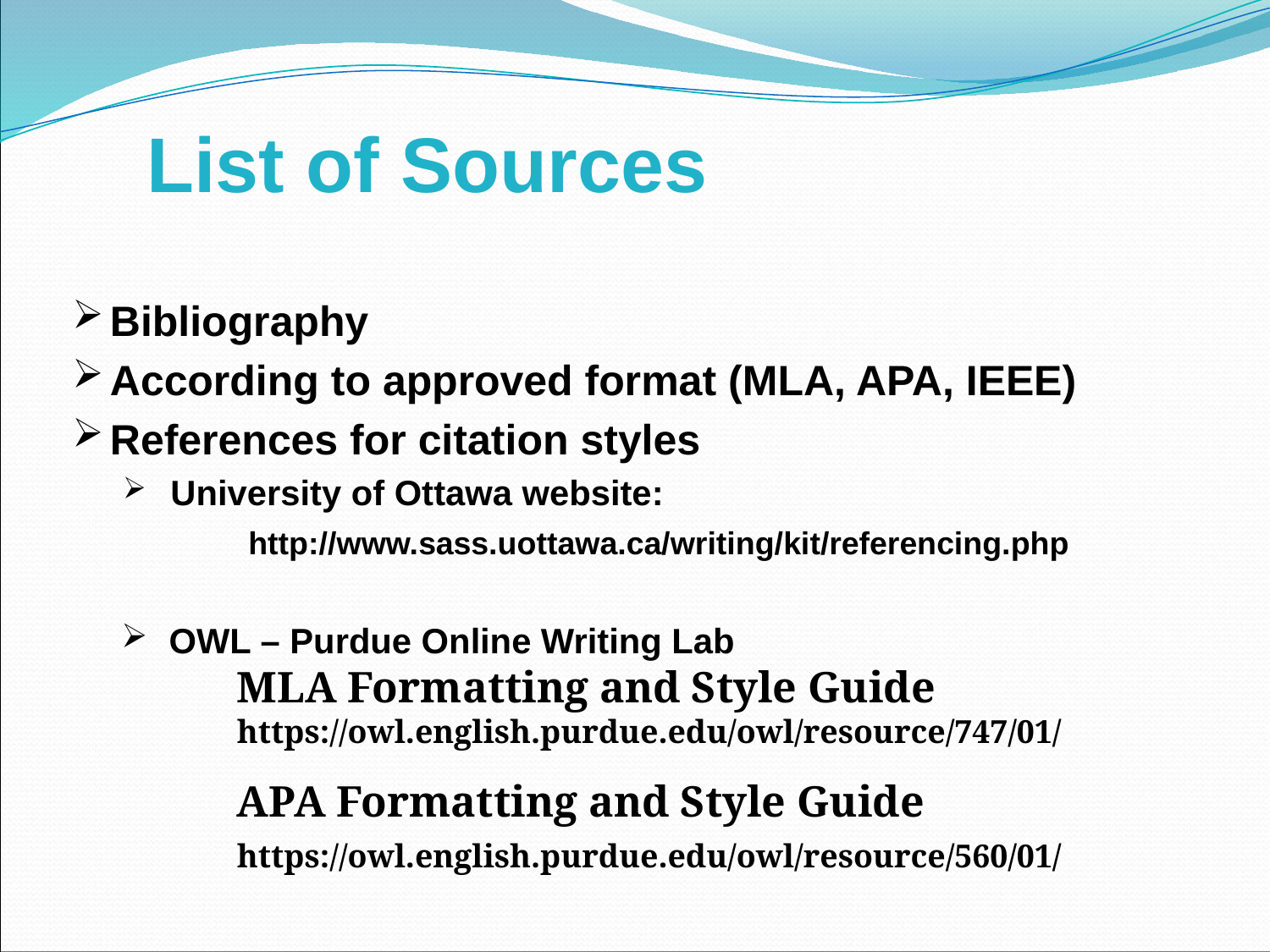

# List of Sources
Bibliography
According to approved format (MLA, APA, IEEE)
References for citation styles
University of Ottawa website:
	http://www.sass.uottawa.ca/writing/kit/referencing.php

OWL – Purdue Online Writing Lab
		MLA Formatting and Style Guide
		https://owl.english.purdue.edu/owl/resource/747/01/

		APA Formatting and Style Guide
		https://owl.english.purdue.edu/owl/resource/560/01/